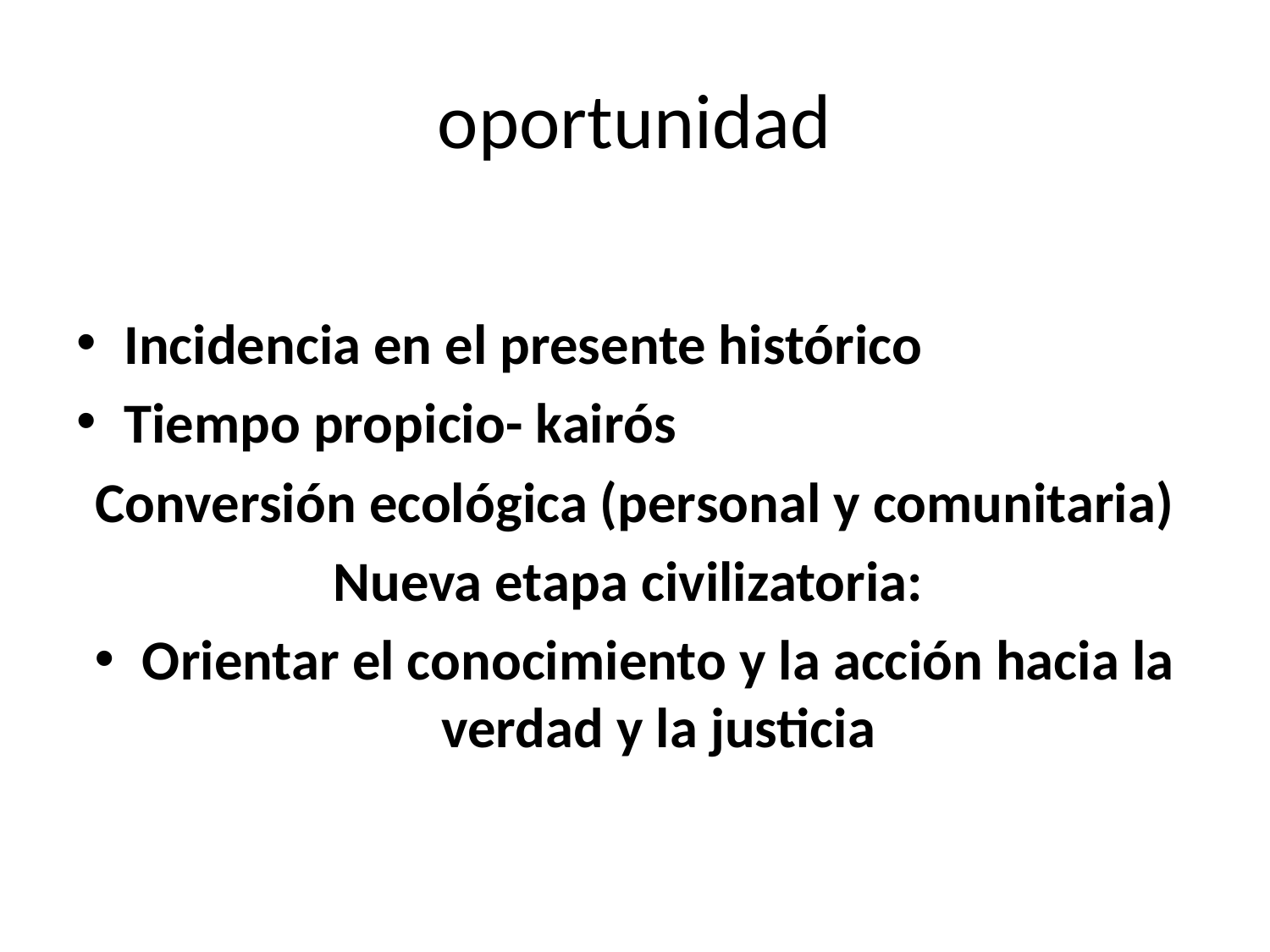

# oportunidad

Incidencia en el presente histórico
Tiempo propicio- kairós
Conversión ecológica (personal y comunitaria)
Nueva etapa civilizatoria:
Orientar el conocimiento y la acción hacia la verdad y la justicia